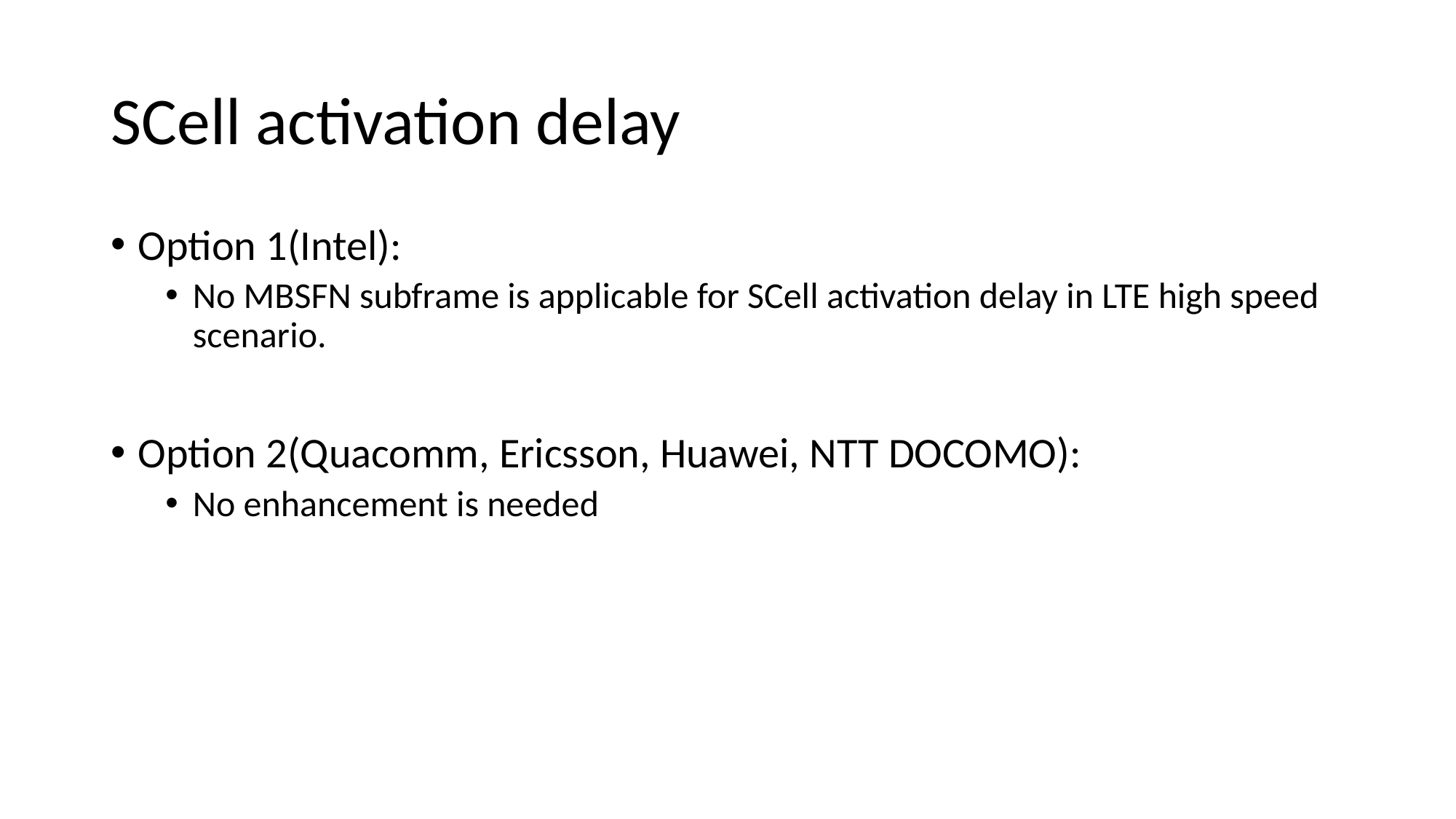

# SCell activation delay
Option 1(Intel):
No MBSFN subframe is applicable for SCell activation delay in LTE high speed scenario.

Option 2(Quacomm, Ericsson, Huawei, NTT DOCOMO):
No enhancement is needed